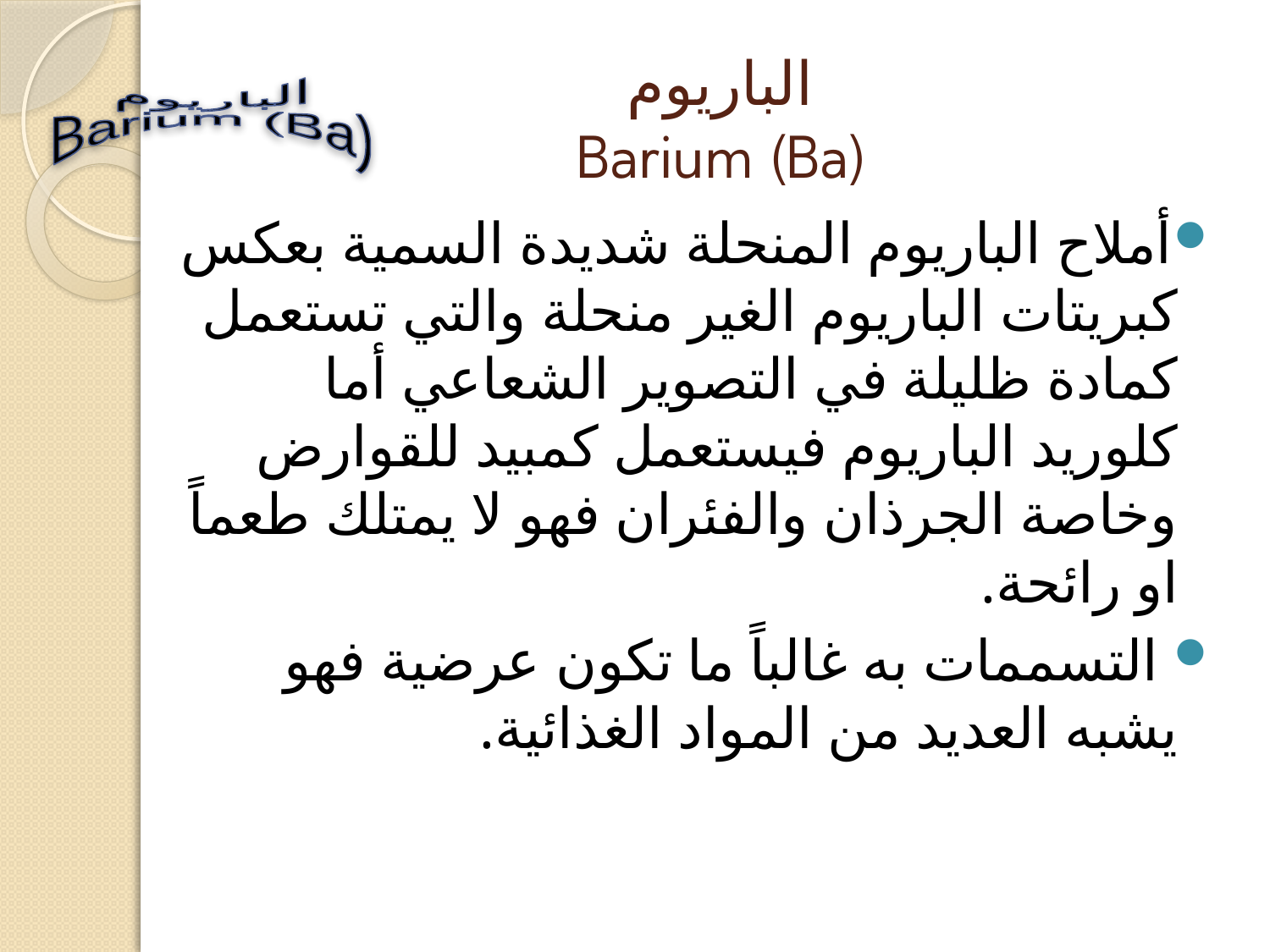

# الباريوم Barium (Ba)
الباريوم
Barium (Ba)
أملاح الباريوم المنحلة شديدة السمية بعكس كبريتات الباريوم الغير منحلة والتي تستعمل كمادة ظليلة في التصوير الشعاعي أما كلوريد الباريوم فيستعمل كمبيد للقوارض وخاصة الجرذان والفئران فهو لا يمتلك طعماً او رائحة.
 التسممات به غالباً ما تكون عرضية فهو يشبه العديد من المواد الغذائية.